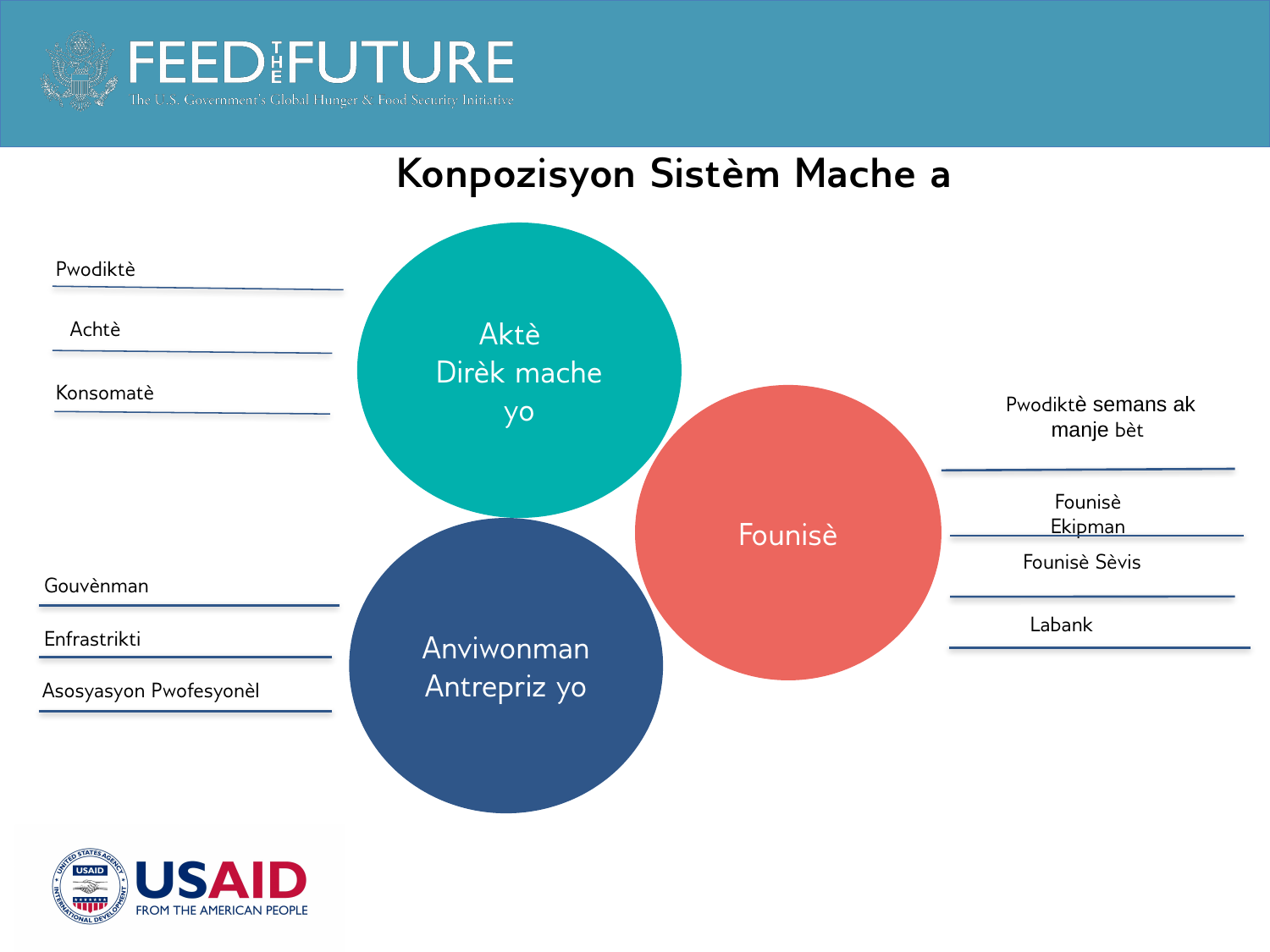

Konpozisyon Sistèm Mache a
Aktè
Dirèk mache yo
Pwodiktè
Achtè
Konsomatè
Pwodiktè semans ak manje bèt
Founisè
Founisè Ekipman
Anviwonman Antrepriz yo
Founisè Sèvis
Gouvènman
Labank
Enfrastrikti
Asosyasyon Pwofesyonèl